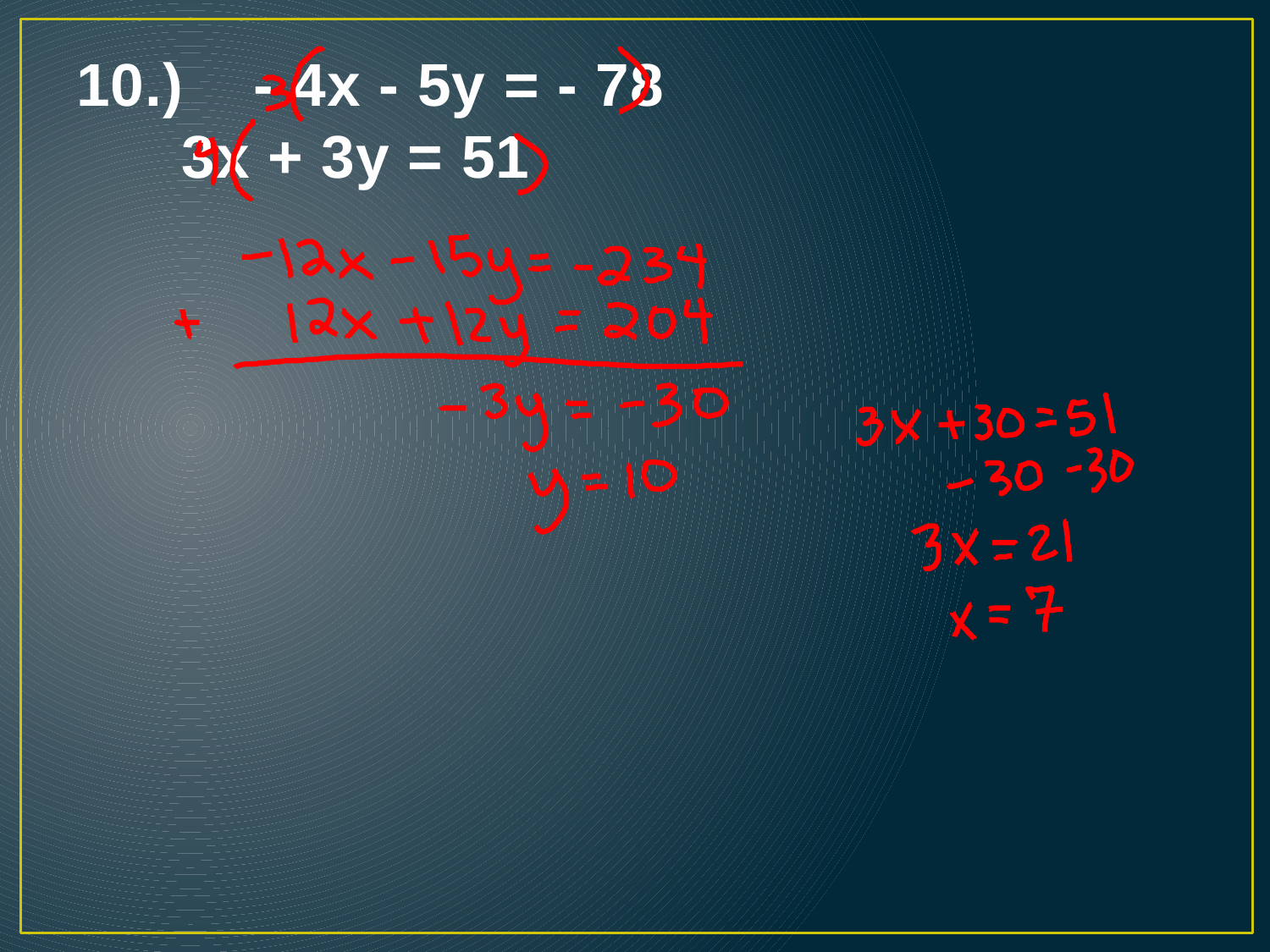

# 10.)    - 4x - 5y = - 78       3x + 3y = 51